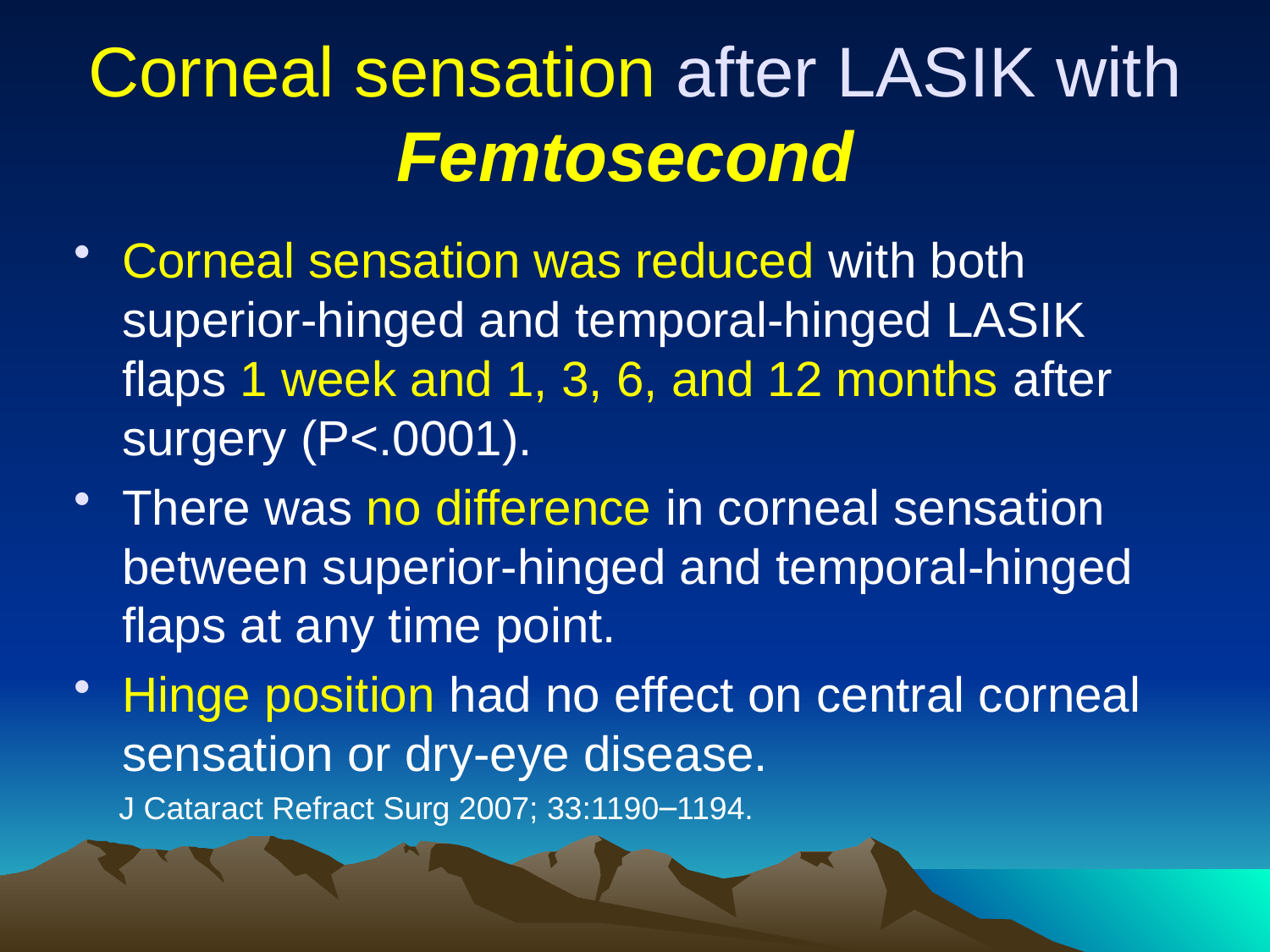

# Corneal sensation after LASIK with Femtosecond
Corneal sensation was reduced with both superior-hinged and temporal-hinged LASIK flaps 1 week and 1, 3, 6, and 12 months after surgery (P<.0001).
There was no difference in corneal sensation between superior-hinged and temporal-hinged flaps at any time point.
Hinge position had no effect on central corneal sensation or dry-eye disease.
     J Cataract Refract Surg 2007; 33:1190–1194.